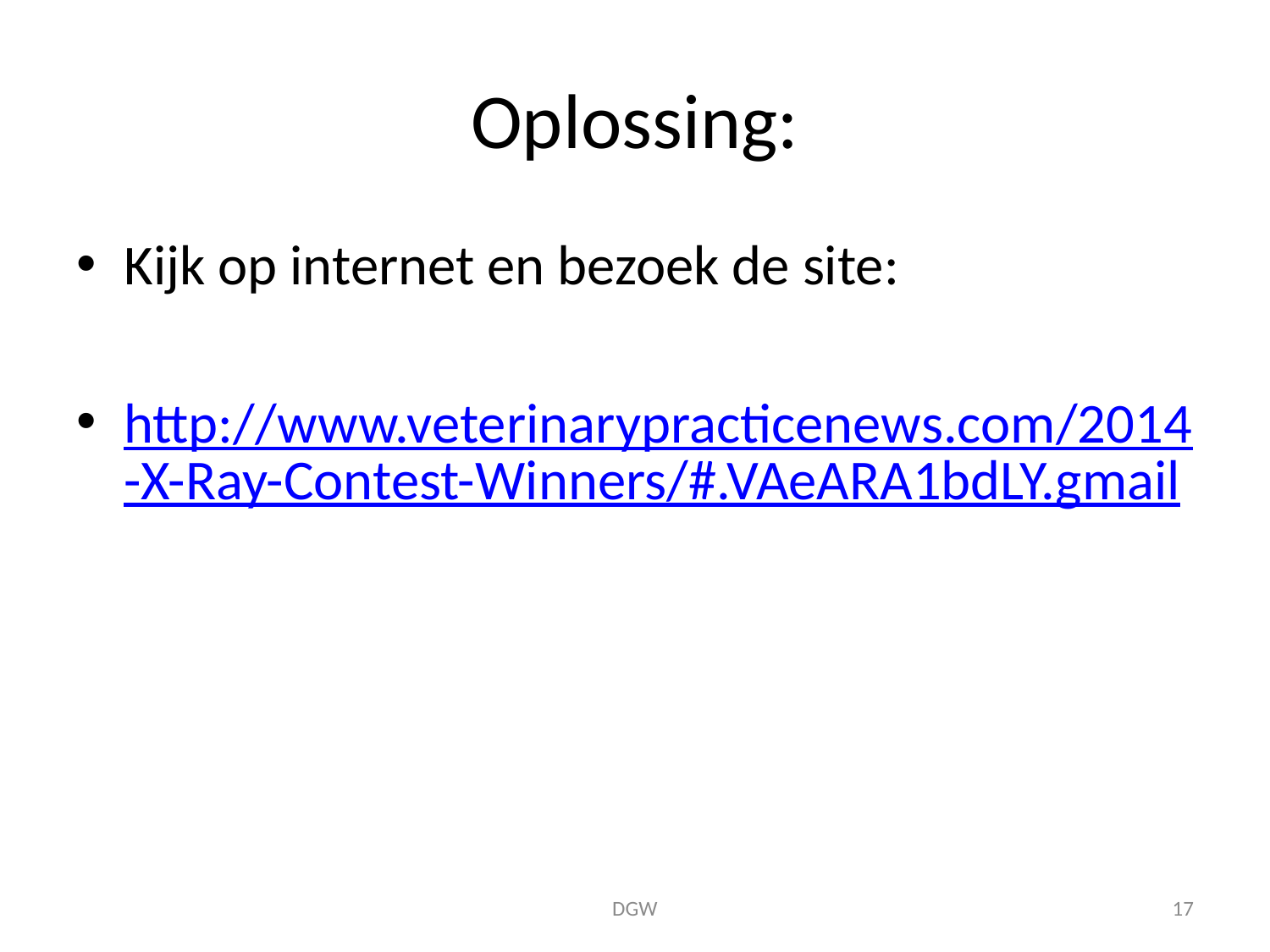

# Oplossing:
Kijk op internet en bezoek de site:

http://www.veterinarypracticenews.com/2014-X-Ray-Contest-Winners/#.VAeARA1bdLY.gmail

DGW
17